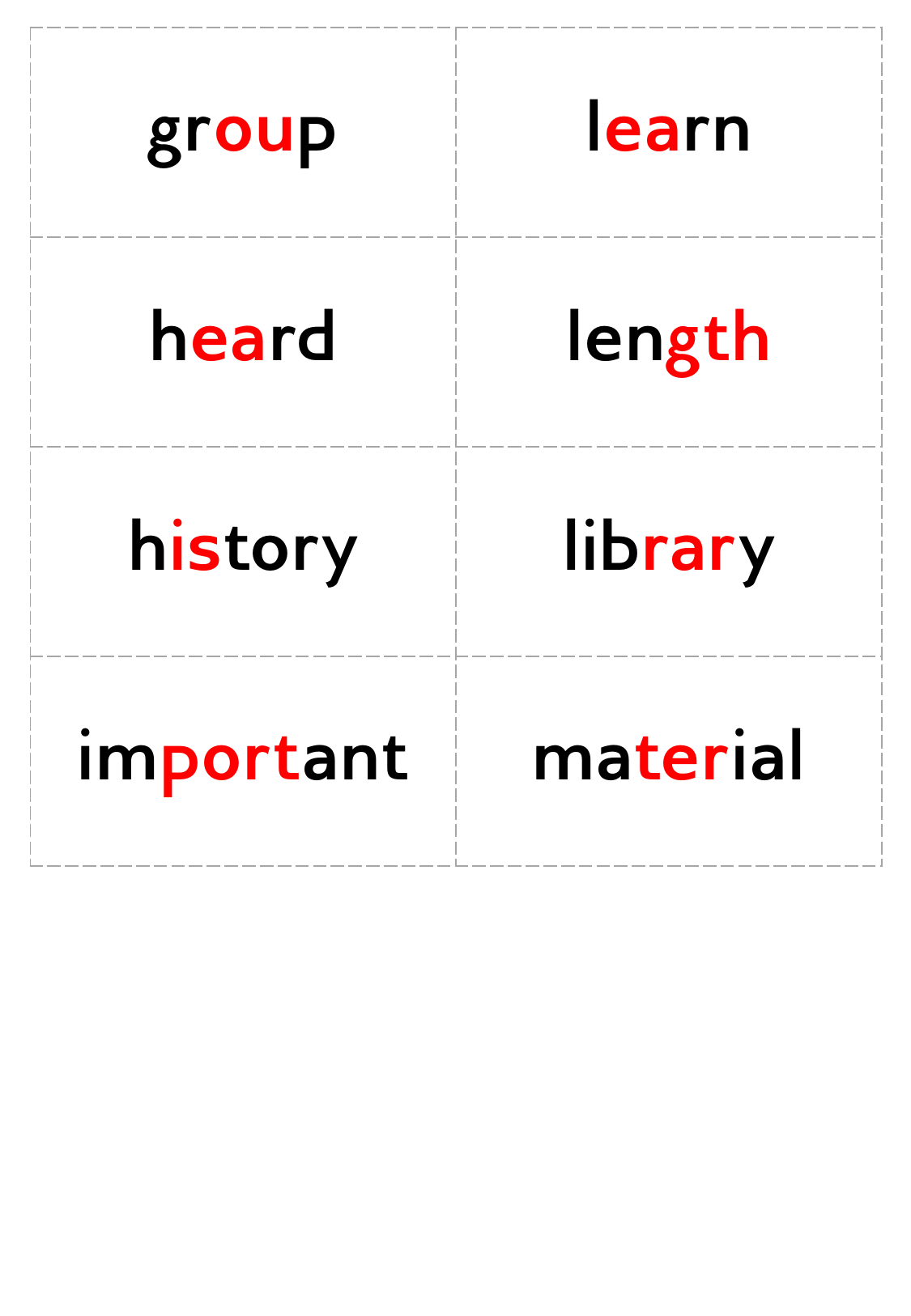

| group | learn |
| --- | --- |
| heard | length |
| history | library |
| important | material |